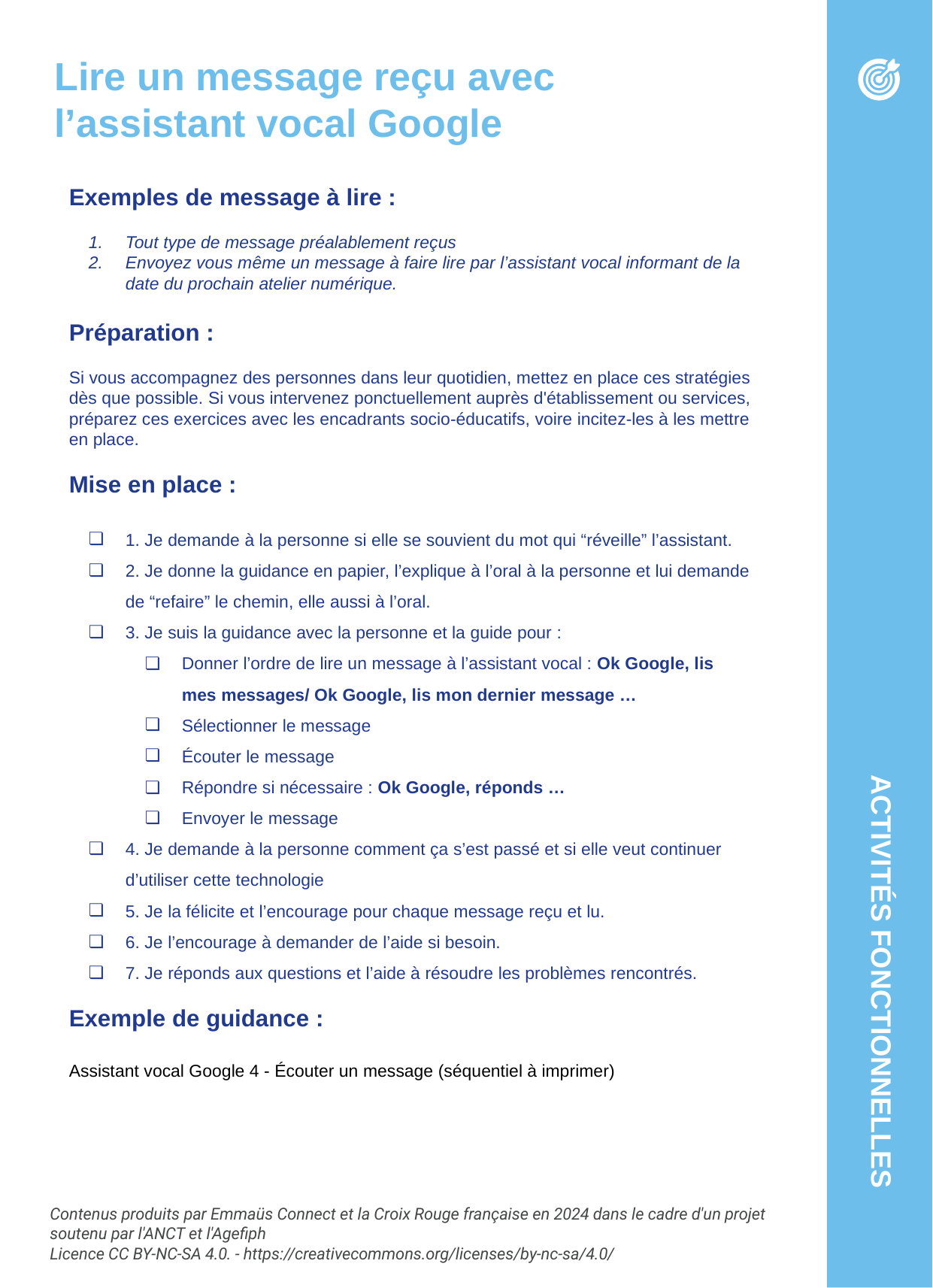

Lire un message reçu avec l’assistant vocal Google

Exemples de message à lire :

Tout type de message préalablement reçus
Envoyez vous même un message à faire lire par l’assistant vocal informant de la date du prochain atelier numérique.

Préparation :

Si vous accompagnez des personnes dans leur quotidien, mettez en place ces stratégies dès que possible. Si vous intervenez ponctuellement auprès d'établissement ou services, préparez ces exercices avec les encadrants socio-éducatifs, voire incitez-les à les mettre en place.

Mise en place :

1. Je demande à la personne si elle se souvient du mot qui “réveille” l’assistant.
2. Je donne la guidance en papier, l’explique à l’oral à la personne et lui demande de “refaire” le chemin, elle aussi à l’oral.
3. Je suis la guidance avec la personne et la guide pour :
Donner l’ordre de lire un message à l’assistant vocal : Ok Google, lis mes messages/ Ok Google, lis mon dernier message …
Sélectionner le message
Écouter le message
Répondre si nécessaire : Ok Google, réponds …
Envoyer le message
4. Je demande à la personne comment ça s’est passé et si elle veut continuer d’utiliser cette technologie
5. Je la félicite et l’encourage pour chaque message reçu et lu.
6. Je l’encourage à demander de l’aide si besoin.
7. Je réponds aux questions et l’aide à résoudre les problèmes rencontrés.

Exemple de guidance :

Assistant vocal Google 4 - Écouter un message (séquentiel à imprimer)
ACTIVITÉS FONCTIONNELLES